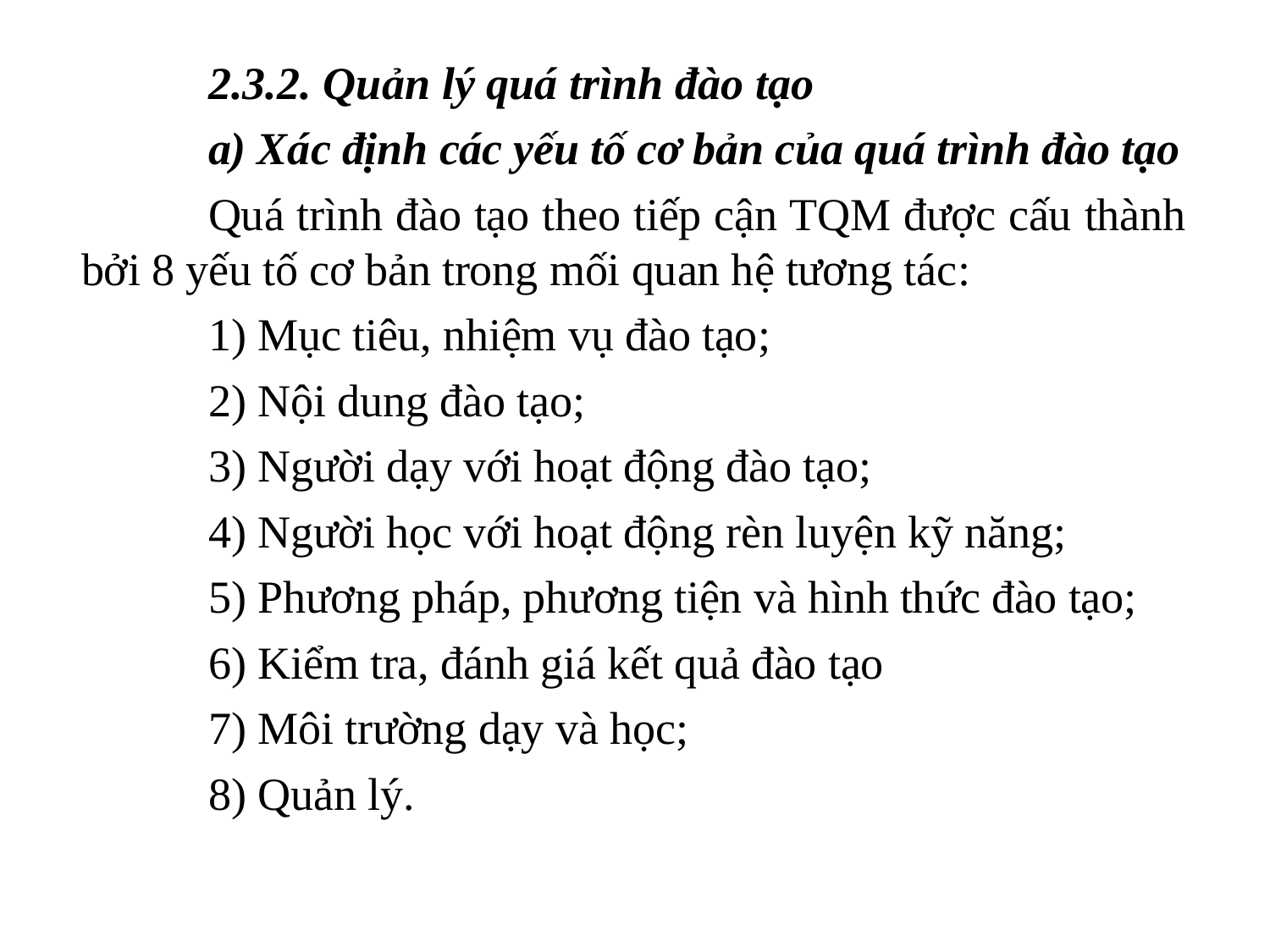

2.3.2. Quản lý quá trình đào tạo
	a) Xác định các yếu tố cơ bản của quá trình đào tạo
	Quá trình đào tạo theo tiếp cận TQM được cấu thành bởi 8 yếu tố cơ bản trong mối quan hệ tương tác:
	1) Mục tiêu, nhiệm vụ đào tạo;
	2) Nội dung đào tạo;
	3) Người dạy với hoạt động đào tạo;
	4) Người học với hoạt động rèn luyện kỹ năng;
	5) Phương pháp, phương tiện và hình thức đào tạo;
	6) Kiểm tra, đánh giá kết quả đào tạo
	7) Môi trường dạy và học;
	8) Quản lý.